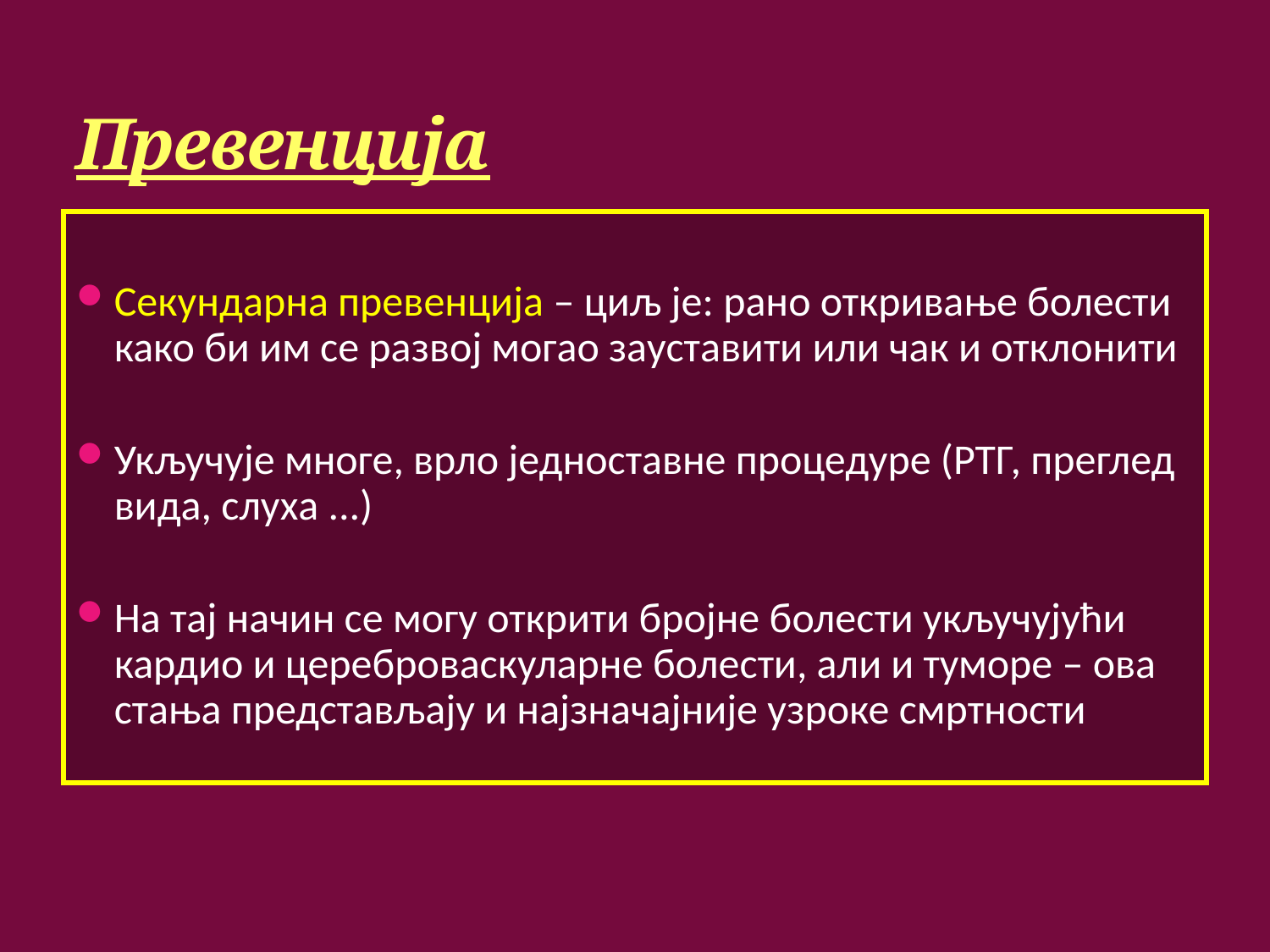

# Превенција

Секундарна превенција – циљ је: рано откривање болести како би им се развој могао зауставити или чак и отклонити

Укључује многе, врло једноставне процедуре (РТГ, преглед вида, слуха ...)

На тај начин се могу открити бројне болести укључујући кардио и цереброваскуларне болести, али и туморе – ова стања представљају и најзначајније узроке смртности